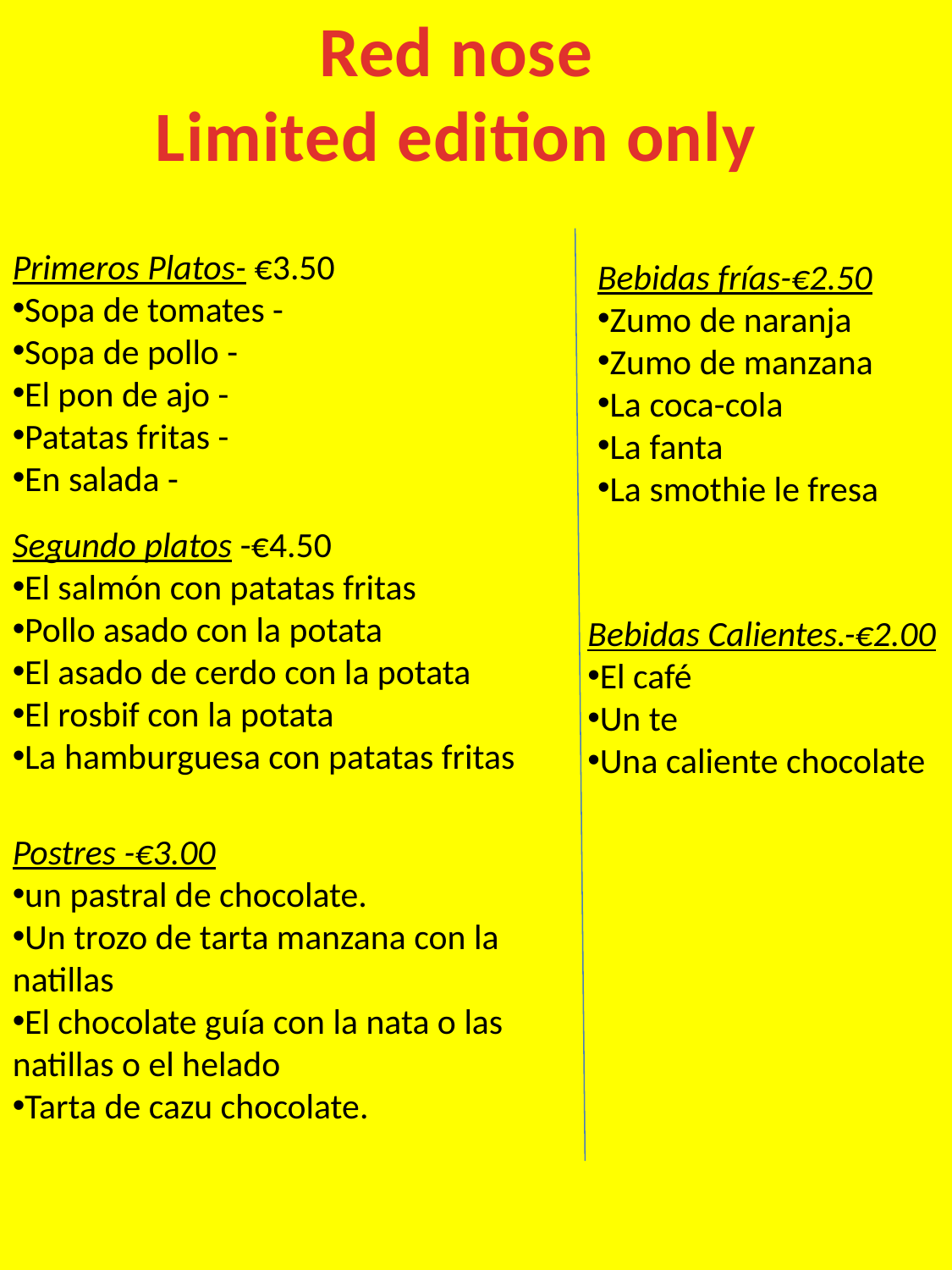

Red nose
Limited edition only
Primeros Platos- €3.50
Sopa de tomates -
Sopa de pollo -
El pon de ajo -
Patatas fritas -
En salada -

Bebidas frías-€2.50
Zumo de naranja
Zumo de manzana
La coca-cola
La fanta
La smothie le fresa

Segundo platos -€4.50
El salmón con patatas fritas
Pollo asado con la potata
El asado de cerdo con la potata
El rosbif con la potata
La hamburguesa con patatas fritas

Bebidas Calientes.-€2.00
El café
Un te
Una caliente chocolate
Postres -€3.00
un pastral de chocolate.
Un trozo de tarta manzana con la natillas
El chocolate guía con la nata o las natillas o el helado
Tarta de cazu chocolate.